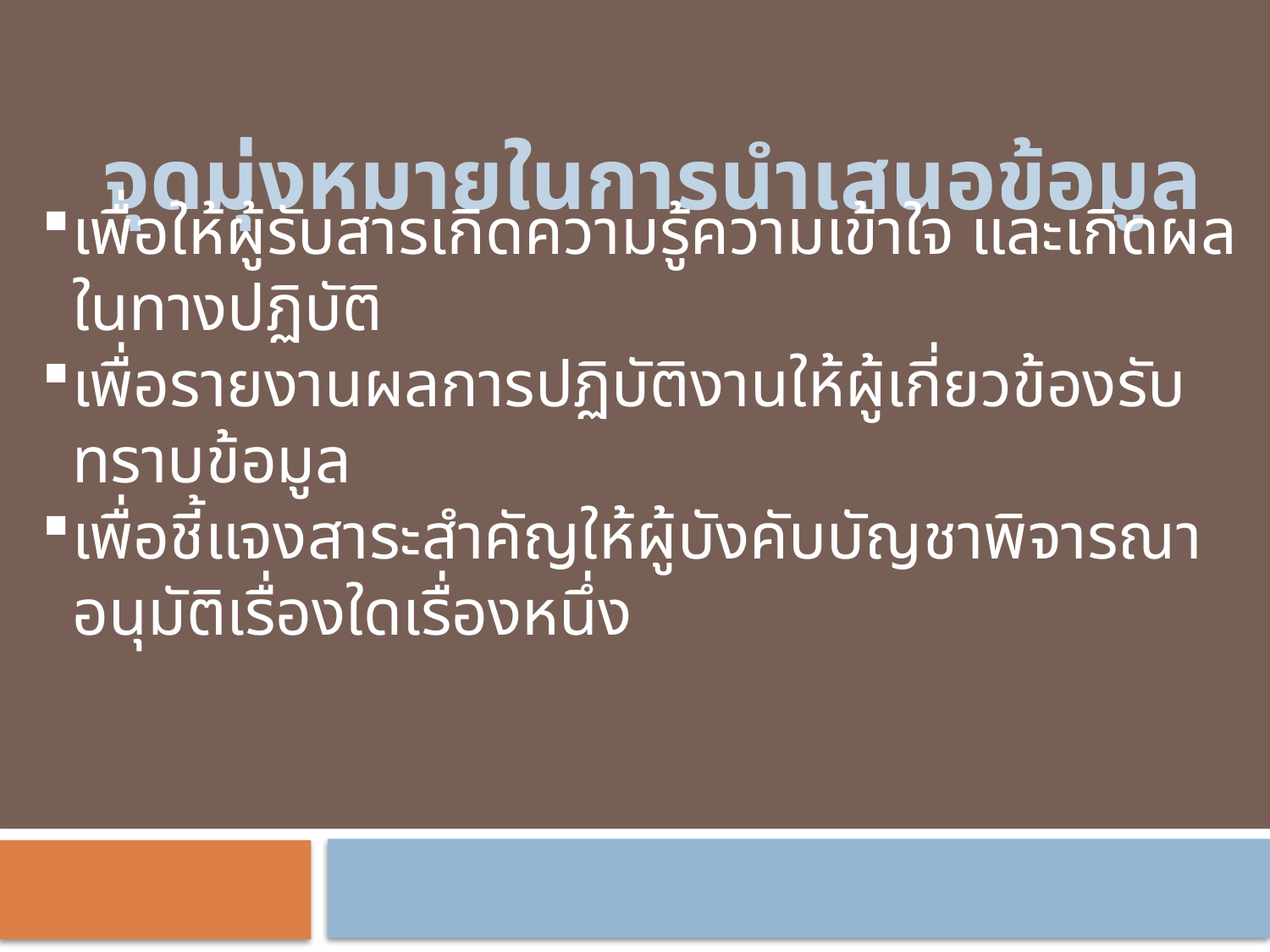

จุดมุ่งหมายในการนำเสนอข้อมูล
เพื่อให้ผู้รับสารเกิดความรู้ความเข้าใจ และเกิดผลในทางปฏิบัติ
เพื่อรายงานผลการปฏิบัติงานให้ผู้เกี่ยวข้องรับทราบข้อมูล
เพื่อชี้แจงสาระสำคัญให้ผู้บังคับบัญชาพิจารณาอนุมัติเรื่องใดเรื่องหนึ่ง